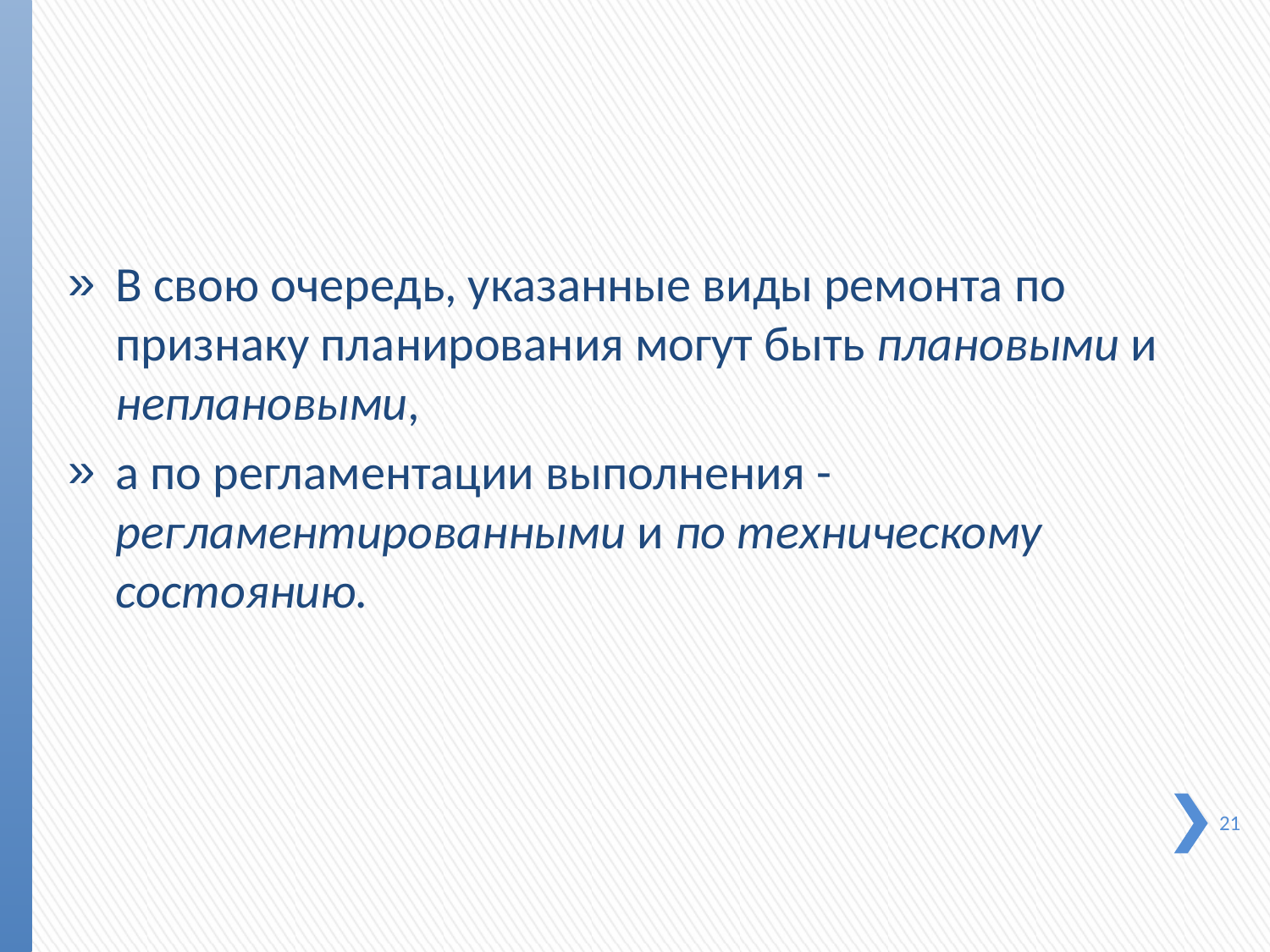

В свою очередь, указанные виды ремонта по признаку пла­нирования могут быть плановыми и неплановыми,
а по регла­ментации выполнения - регламентированными и по техниче­скому состоянию.

21